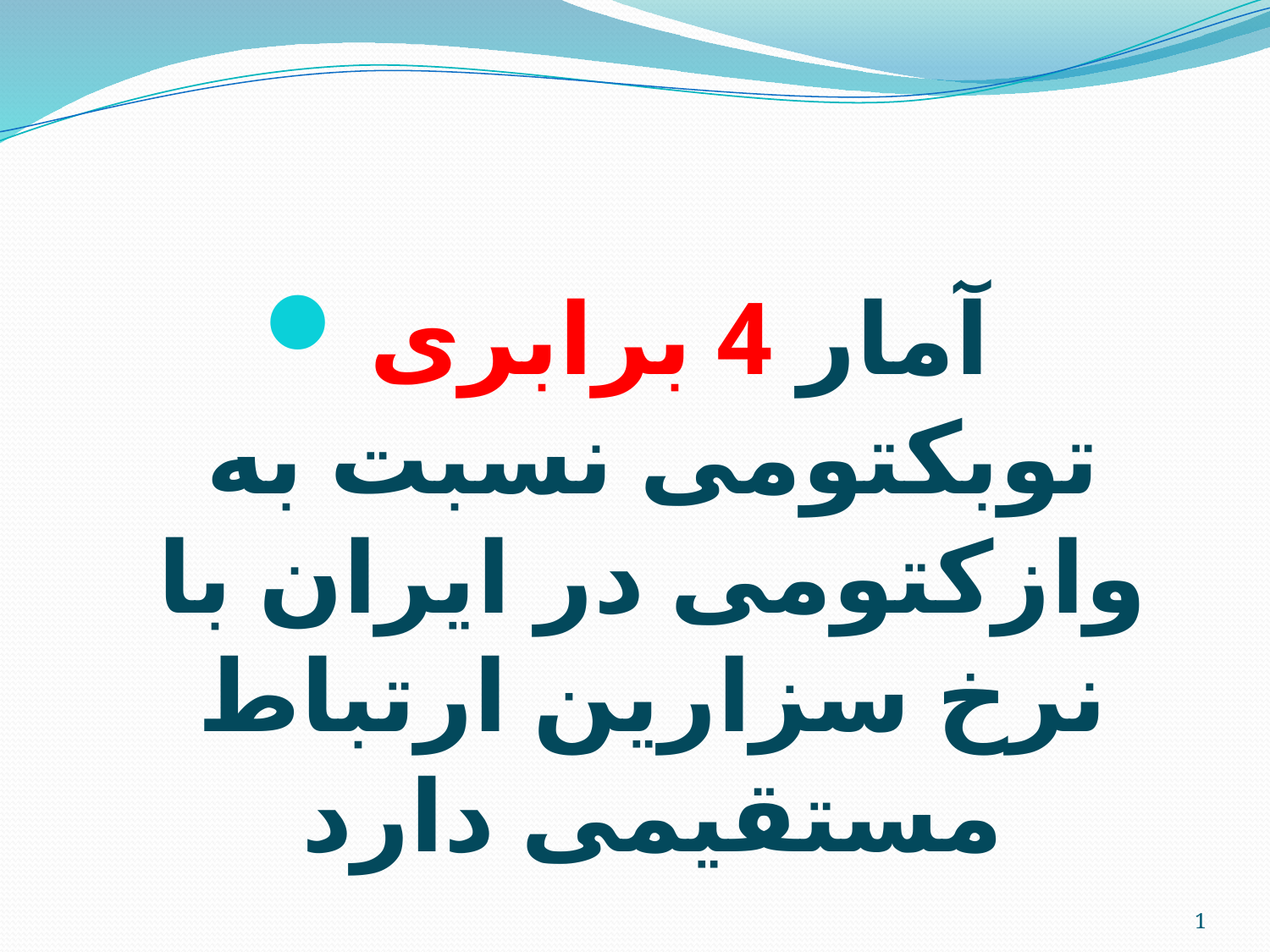

#
آمار 4 برابری توبکتومی نسبت به وازکتومی در ایران با نرخ سزارین ارتباط مستقیمی دارد
1